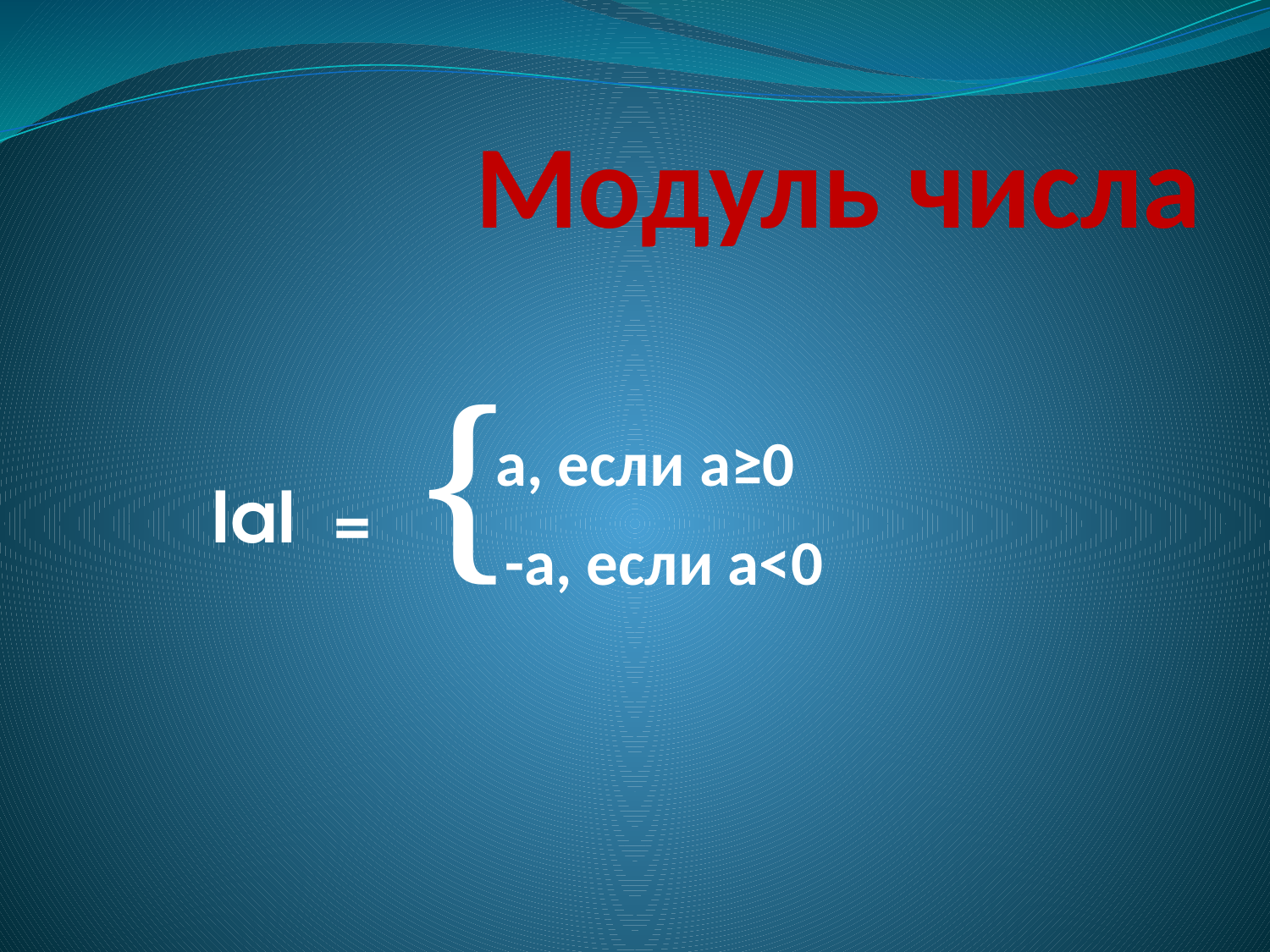

# Модуль числа

   {

       а, если а≥0
IaI    =
     -а, если а<0